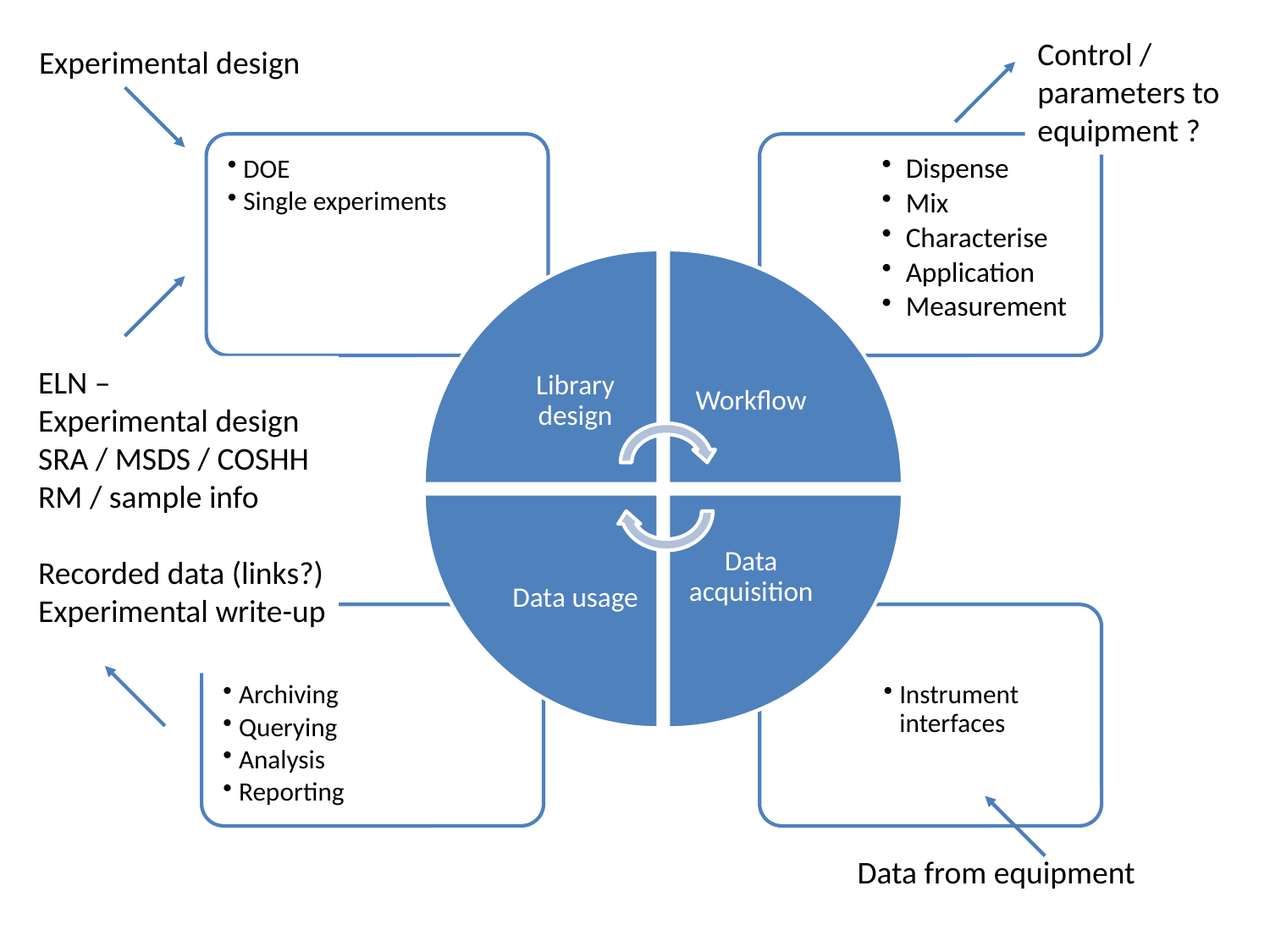

Control / parameters to equipment ?
Experimental design
Instrument interfaces
Archiving
Querying
Analysis
Reporting
Dispense
Mix
Characterise
Application
Measurement
DOE
Single experiments
Library design
Workflow
Data acquisition

Data usage
ELN –
Experimental design
SRA / MSDS / COSHH
RM / sample info

Recorded data (links?)
Experimental write-up

Data from equipment